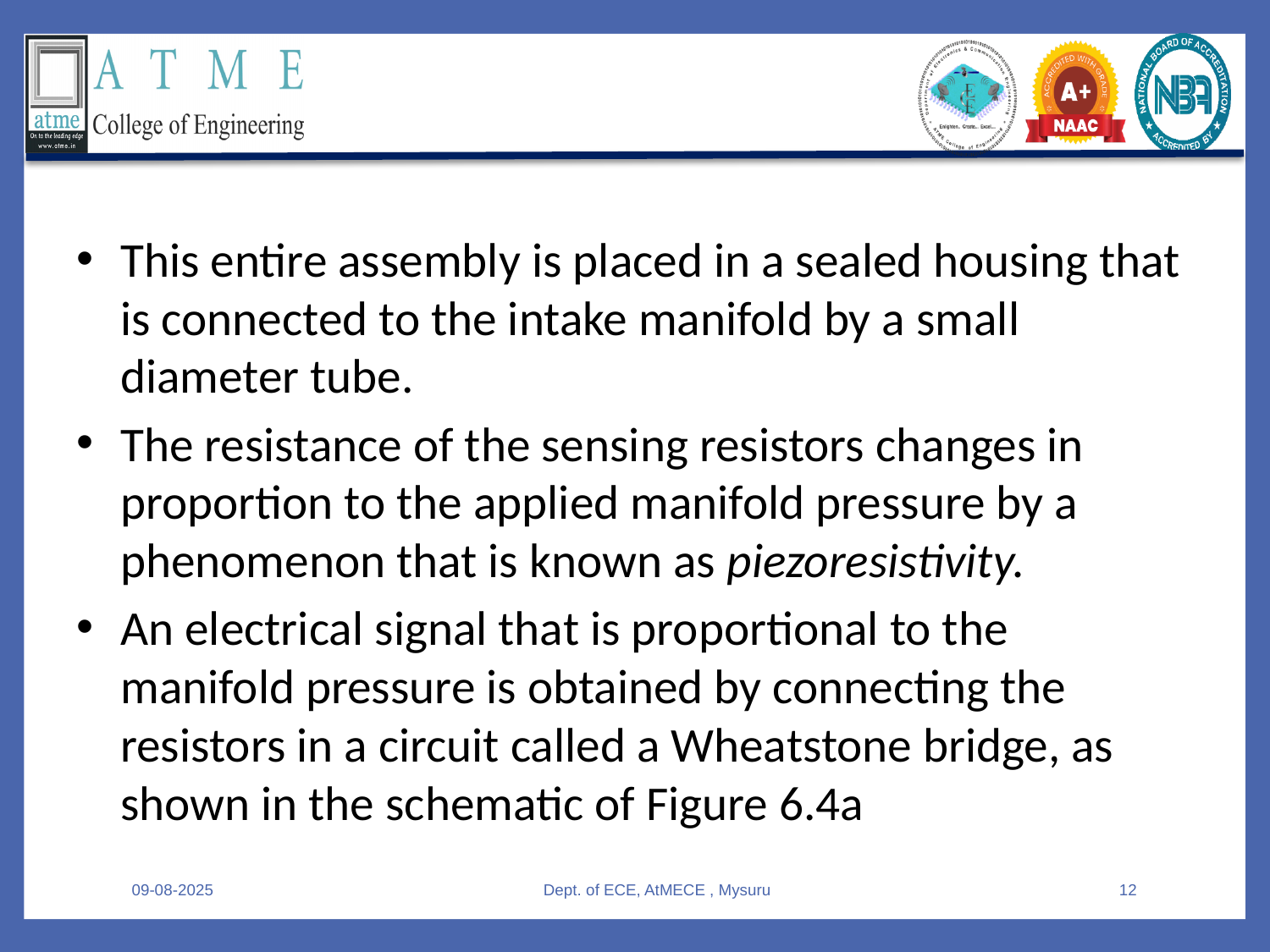

This entire assembly is placed in a sealed housing that is connected to the intake manifold by a small diameter tube.
The resistance of the sensing resistors changes in proportion to the applied manifold pressure by a phenomenon that is known as piezoresistivity.
An electrical signal that is proportional to the manifold pressure is obtained by connecting the resistors in a circuit called a Wheatstone bridge, as shown in the schematic of Figure 6.4a
09-08-2025
Dept. of ECE, AtMECE , Mysuru
12